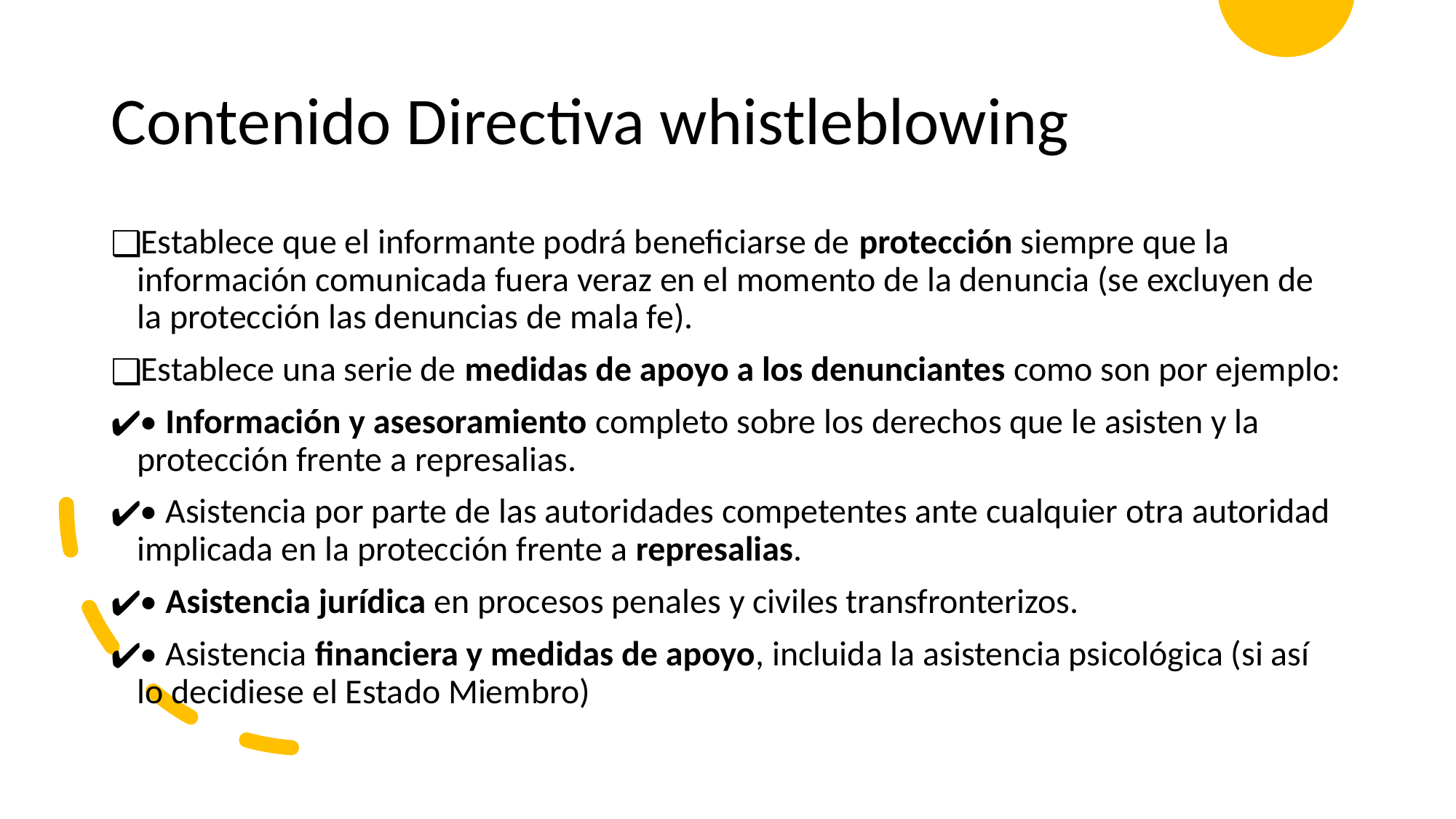

# Contenido Directiva whistleblowing
Establece que el informante podrá beneficiarse de protección siempre que la información comunicada fuera veraz en el momento de la denuncia (se excluyen de la protección las denuncias de mala fe).
Establece una serie de medidas de apoyo a los denunciantes como son por ejemplo:
• Información y asesoramiento completo sobre los derechos que le asisten y la protección frente a represalias.
• Asistencia por parte de las autoridades competentes ante cualquier otra autoridad implicada en la protección frente a represalias.
• Asistencia jurídica en procesos penales y civiles transfronterizos.
• Asistencia financiera y medidas de apoyo, incluida la asistencia psicológica (si así lo decidiese el Estado Miembro)